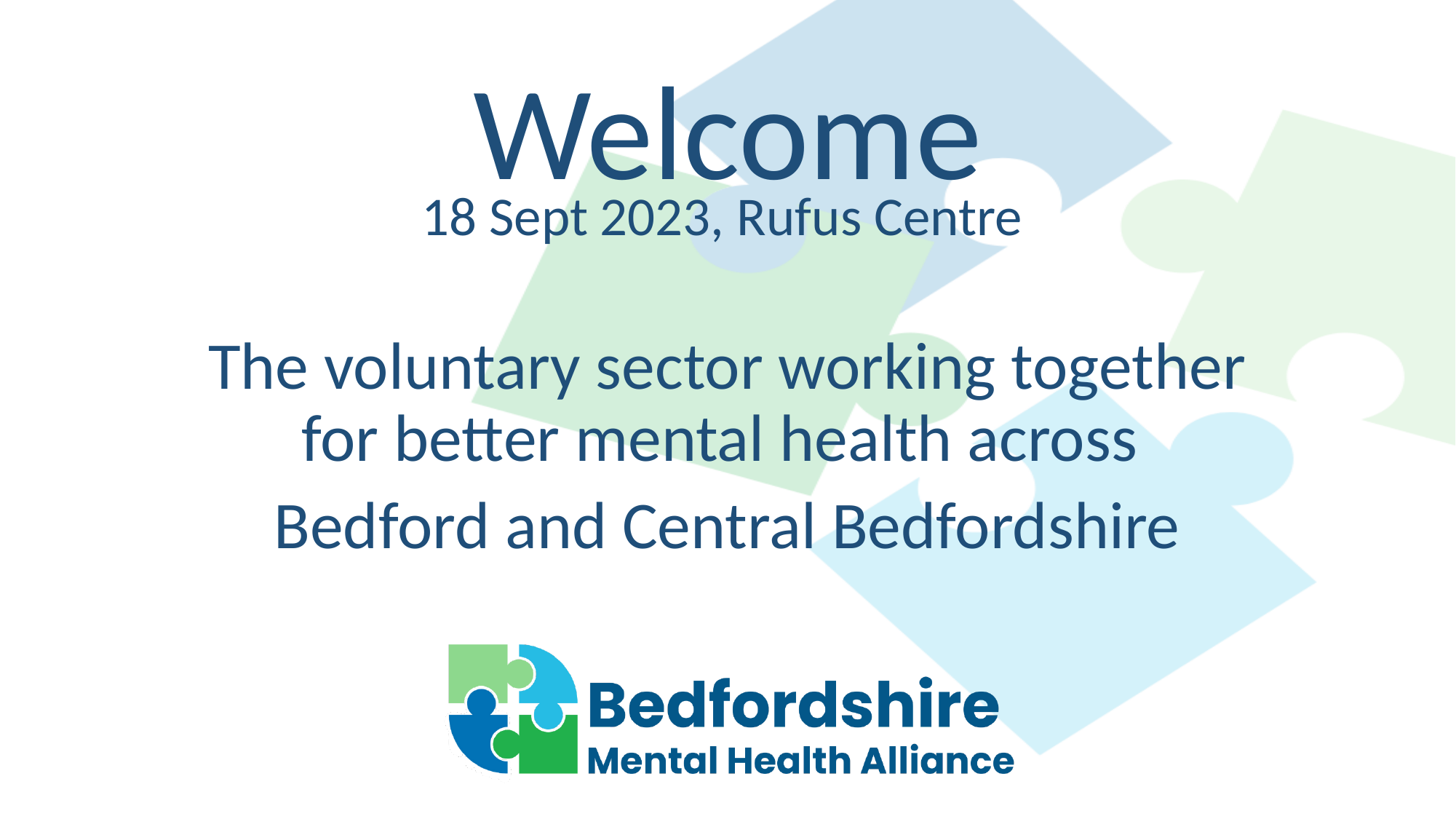

# Welcome
18 Sept 2023, Rufus Centre
The voluntary sector working together for better mental health across
Bedford and Central Bedfordshire